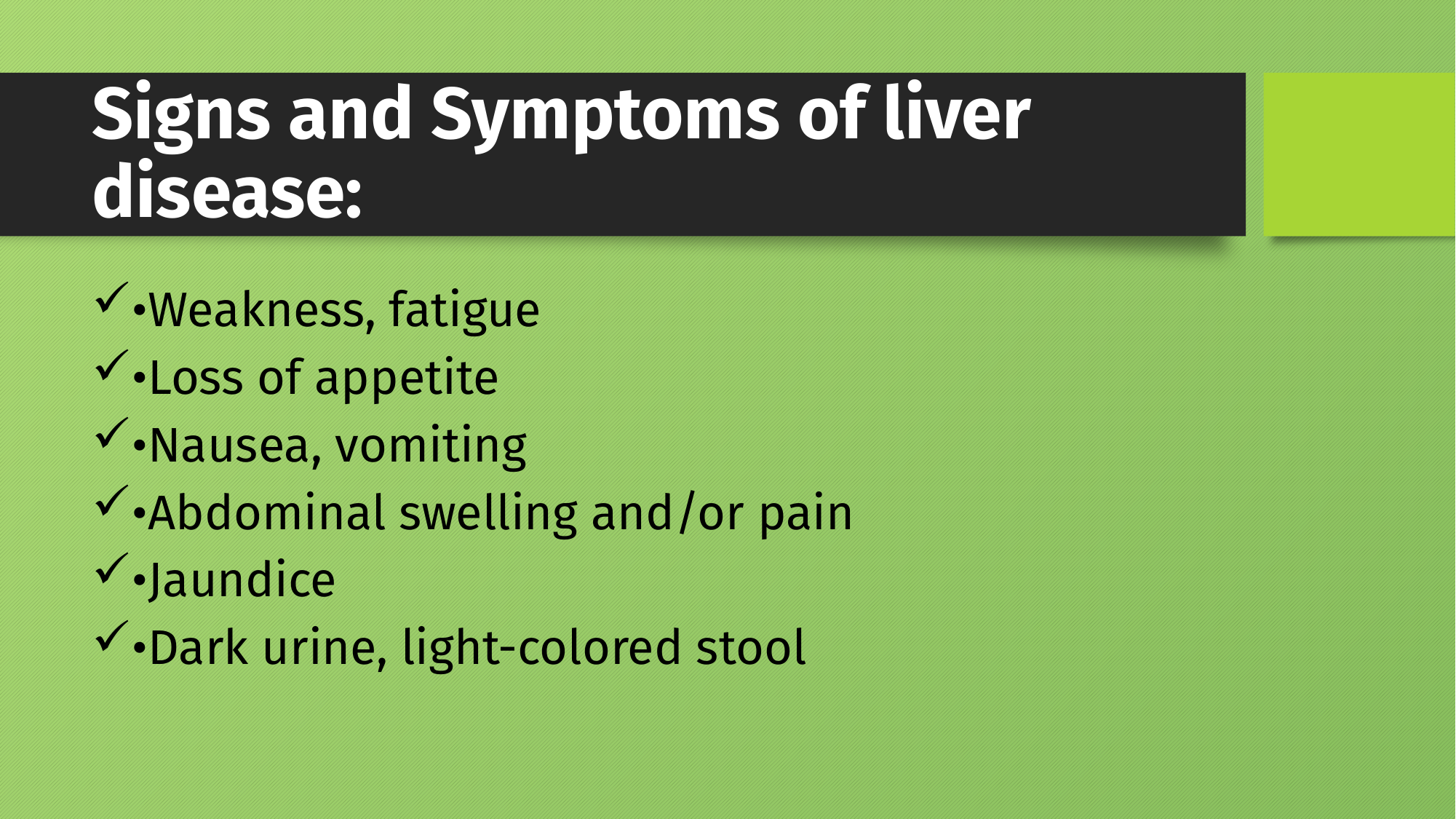

# Signs and Symptoms of liver disease:
•Weakness, fatigue
•Loss of appetite
•Nausea, vomiting
•Abdominal swelling and/or pain
•Jaundice
•Dark urine, light-colored stool